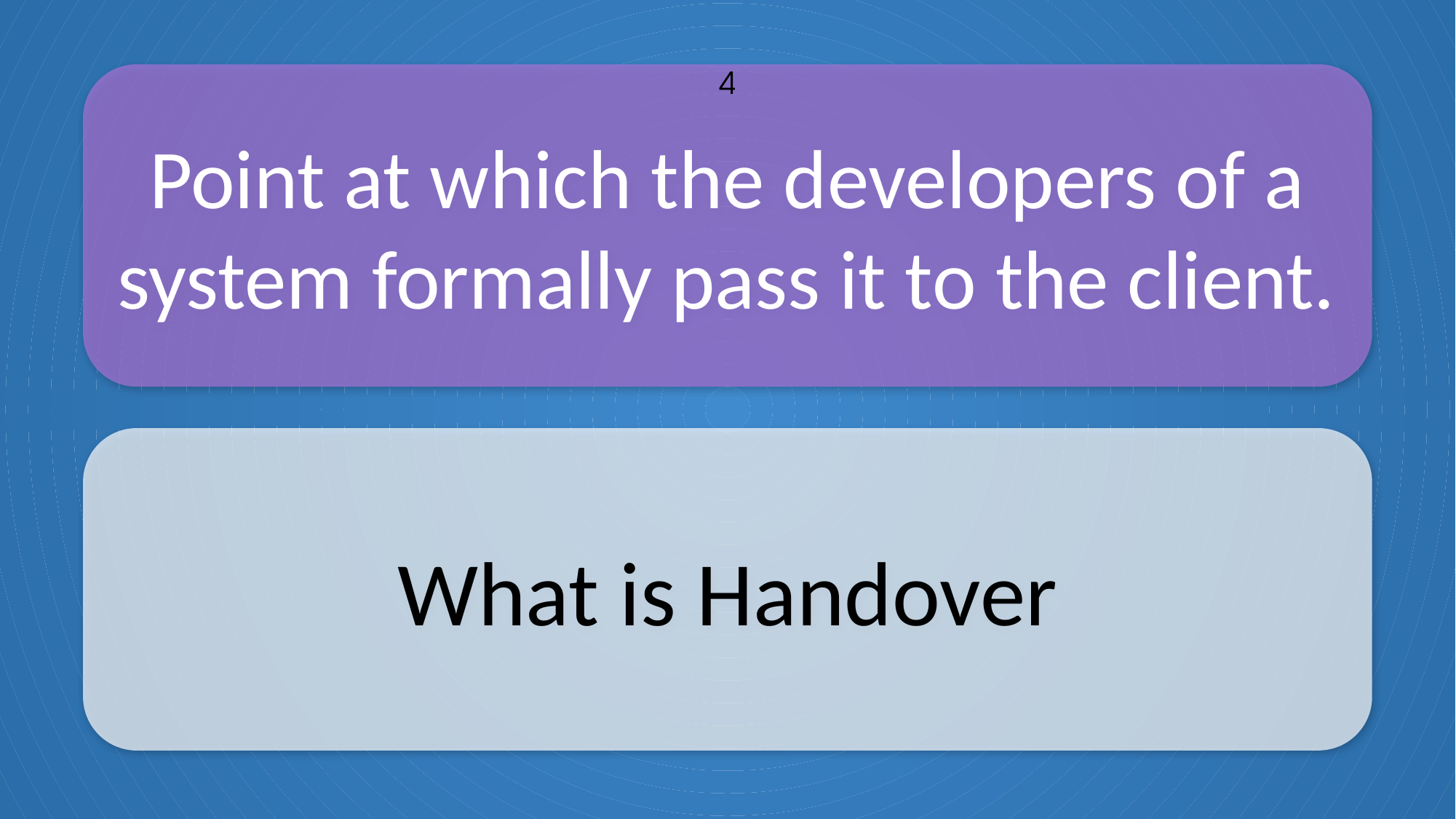

Point at which the developers of a system formally pass it to the client.
4
What is Handover